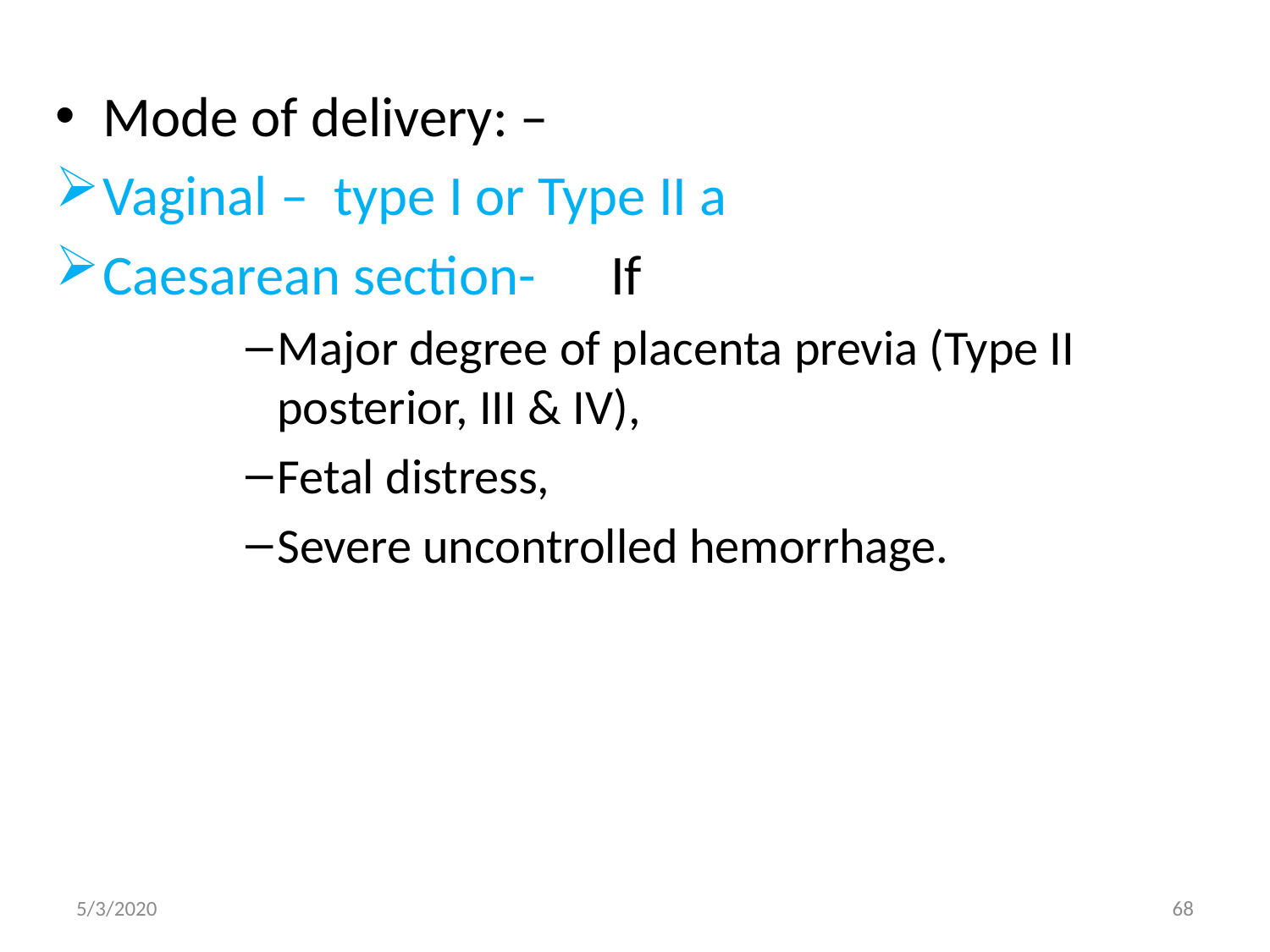

Mode of delivery: –
Vaginal –  type I or Type II a
Caesarean section- 	If
Major degree of placenta previa (Type II posterior, III & IV),
Fetal distress,
Severe uncontrolled hemorrhage.

5/3/2020
68